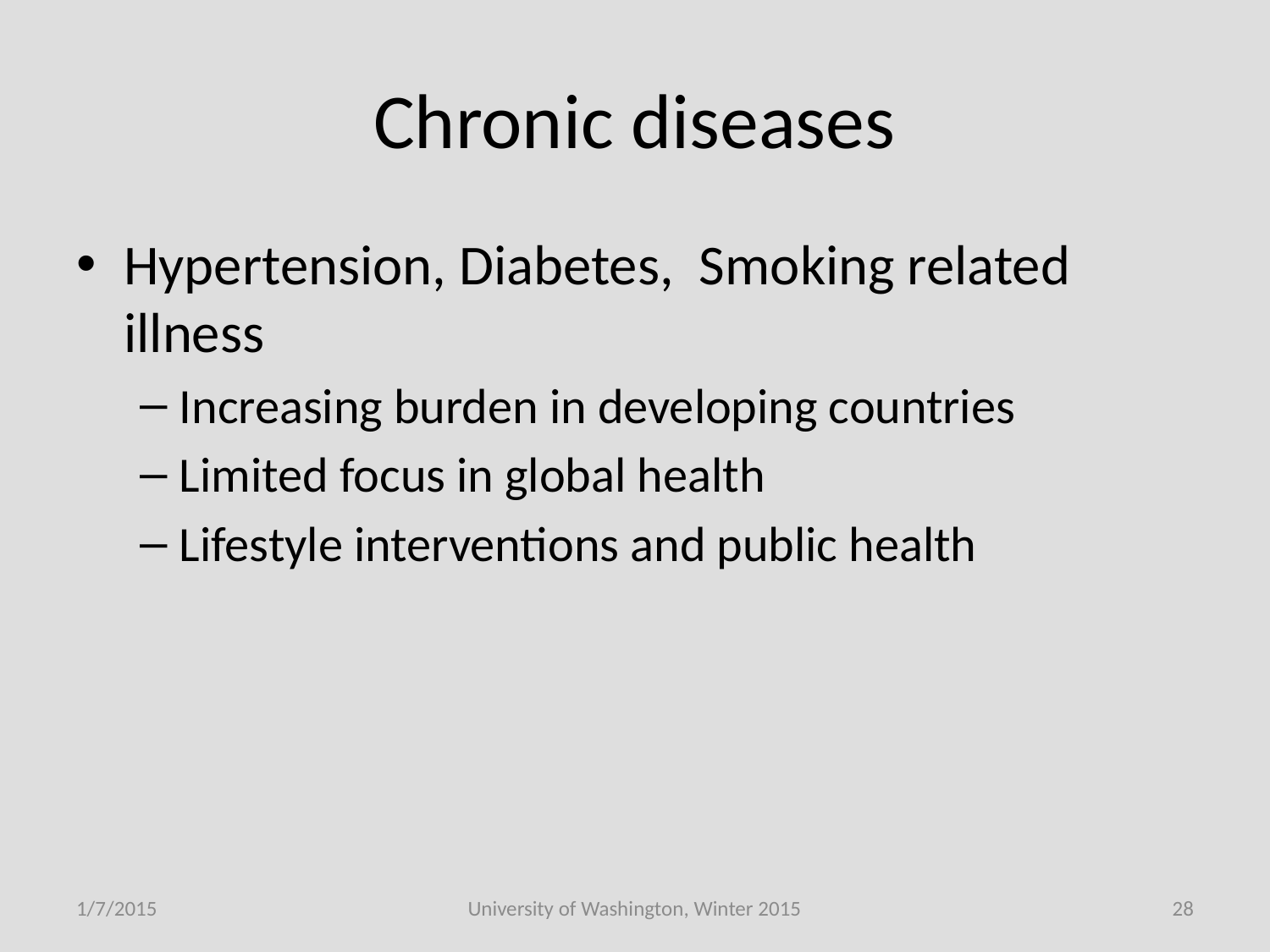

# Chronic diseases
Hypertension, Diabetes,  Smoking related illness
Increasing burden in developing countries
Limited focus in global health
Lifestyle interventions and public health
1/7/2015
University of Washington, Winter 2015
28